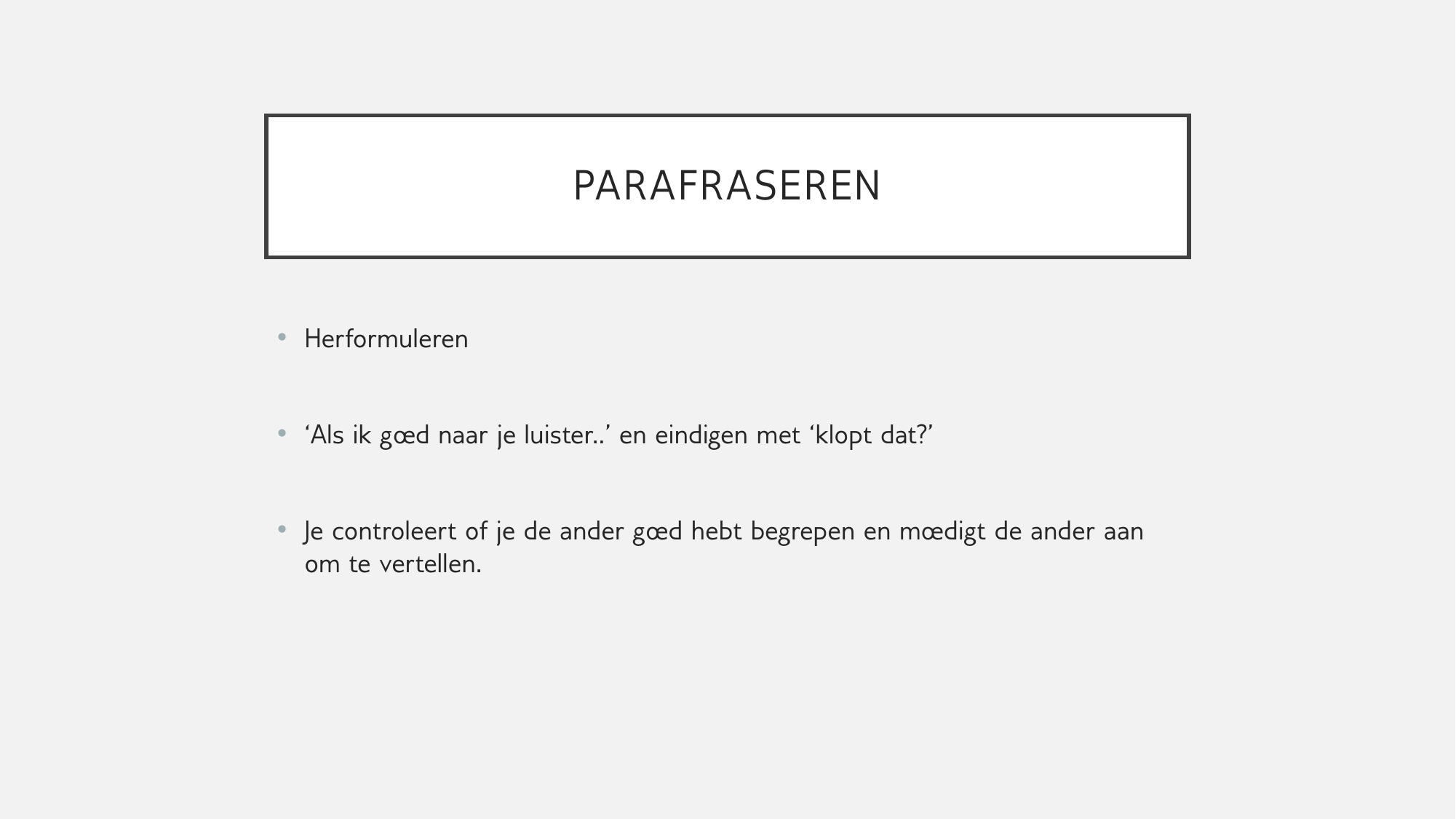

# Parafraseren
Herformuleren

‘Als ik goed naar je luister..’ en eindigen met ‘klopt dat?’

Je controleert of je de ander goed hebt begrepen en moedigt de ander aan om te vertellen.